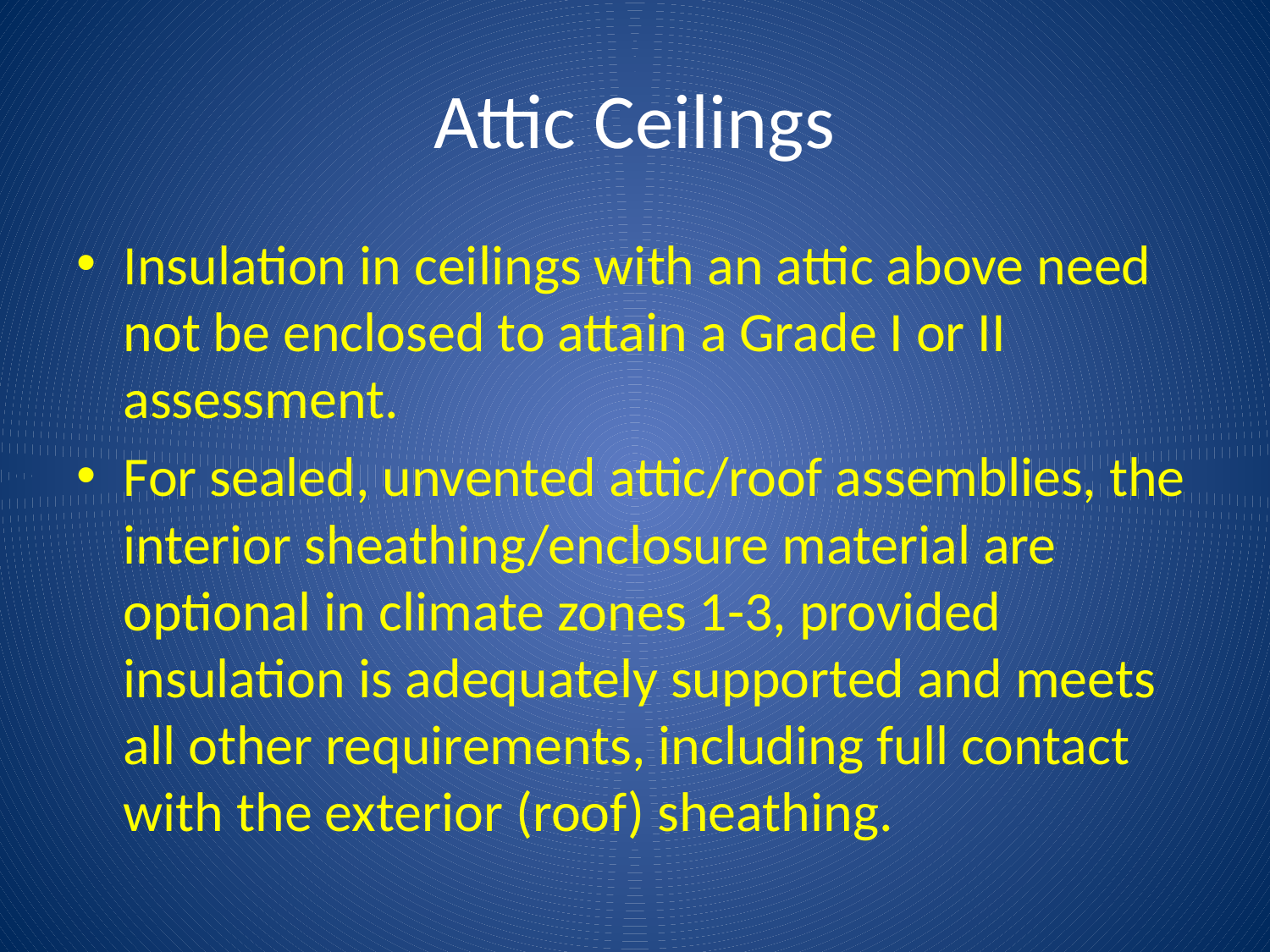

# Attic Ceilings
Insulation in ceilings with an attic above need not be enclosed to attain a Grade I or II assessment.
For sealed, unvented attic/roof assemblies, the interior sheathing/enclosure material are optional in climate zones 1-3, provided insulation is adequately supported and meets all other requirements, including full contact with the exterior (roof) sheathing.